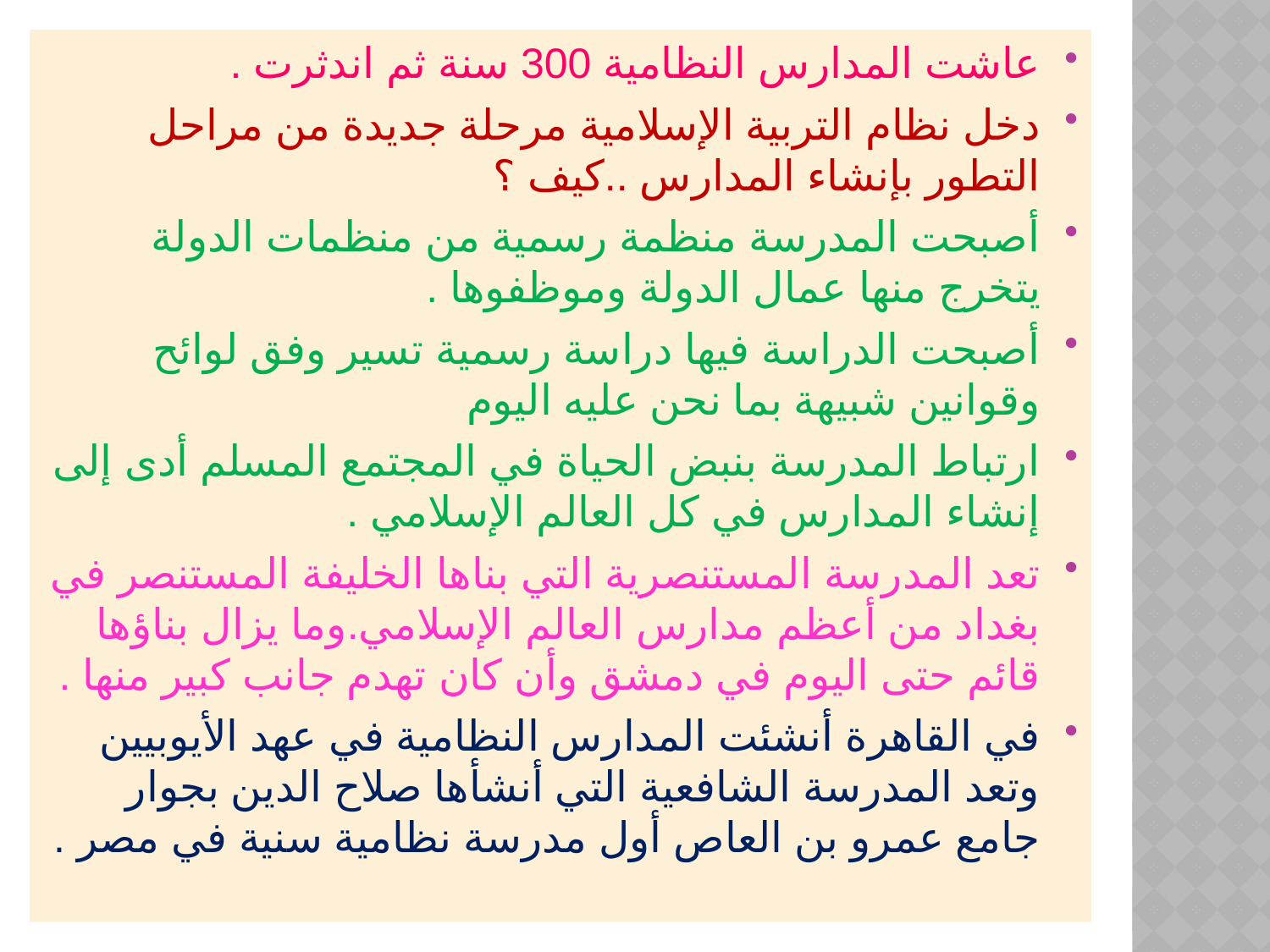

عاشت المدارس النظامية 300 سنة ثم اندثرت .
دخل نظام التربية الإسلامية مرحلة جديدة من مراحل التطور بإنشاء المدارس ..كيف ؟
أصبحت المدرسة منظمة رسمية من منظمات الدولة يتخرج منها عمال الدولة وموظفوها .
أصبحت الدراسة فيها دراسة رسمية تسير وفق لوائح وقوانين شبيهة بما نحن عليه اليوم
ارتباط المدرسة بنبض الحياة في المجتمع المسلم أدى إلى إنشاء المدارس في كل العالم الإسلامي .
تعد المدرسة المستنصرية التي بناها الخليفة المستنصر في بغداد من أعظم مدارس العالم الإسلامي.وما يزال بناؤها قائم حتى اليوم في دمشق وأن كان تهدم جانب كبير منها .
في القاهرة أنشئت المدارس النظامية في عهد الأيوبيين وتعد المدرسة الشافعية التي أنشأها صلاح الدين بجوار جامع عمرو بن العاص أول مدرسة نظامية سنية في مصر .